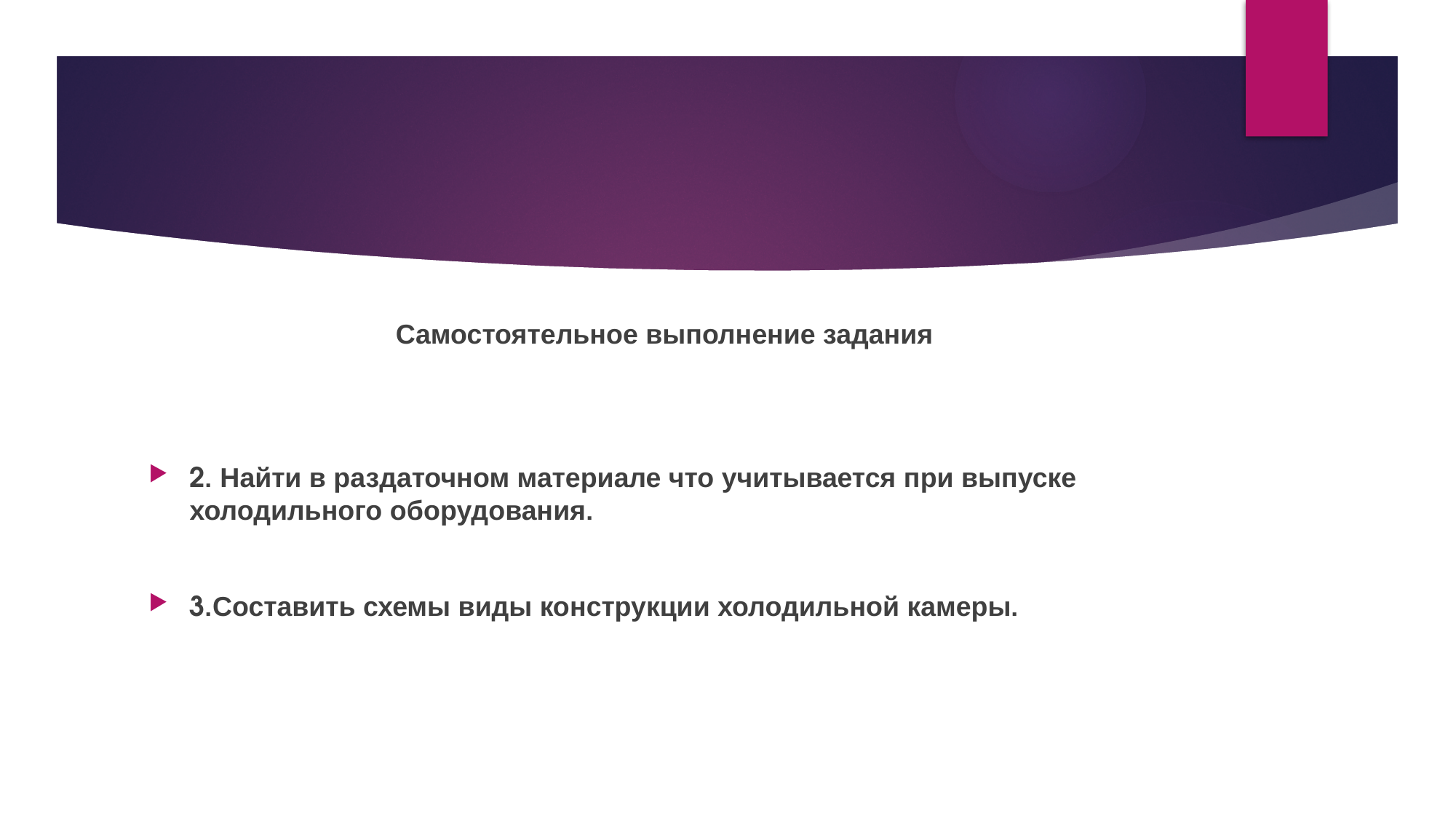

#
Самостоятельное выполнение задания

2. Найти в раздаточном материале что учитывается при выпуске холодильного оборудования.

3.Составить схемы виды конструкции холодильной камеры.